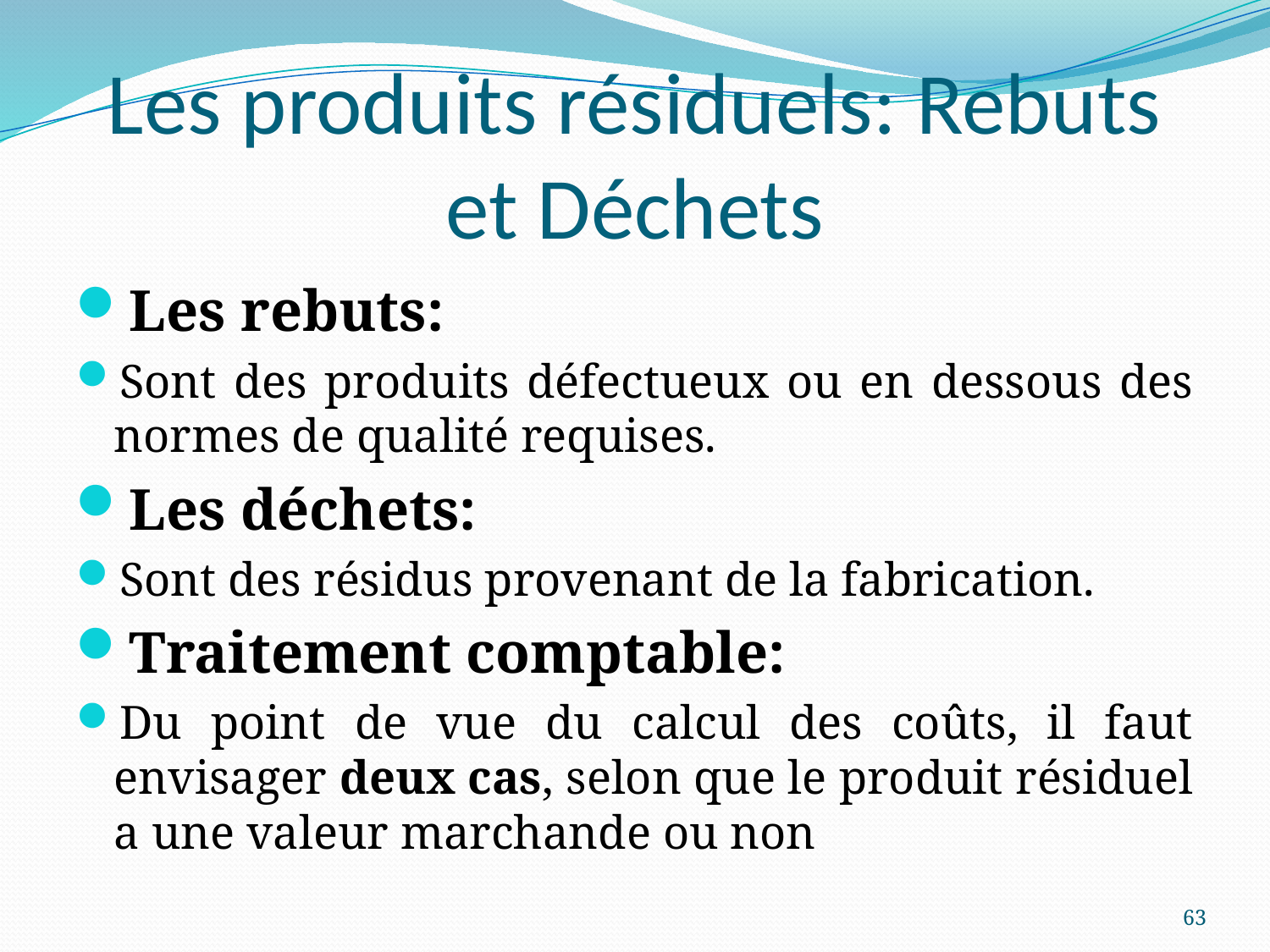

# Les produits résiduels: Rebuts et Déchets
Les rebuts:
Sont des produits défectueux ou en dessous des normes de qualité requises.
Les déchets:
Sont des résidus provenant de la fabrication.
Traitement comptable:
Du point de vue du calcul des coûts, il faut envisager deux cas, selon que le produit résiduel a une valeur marchande ou non
63